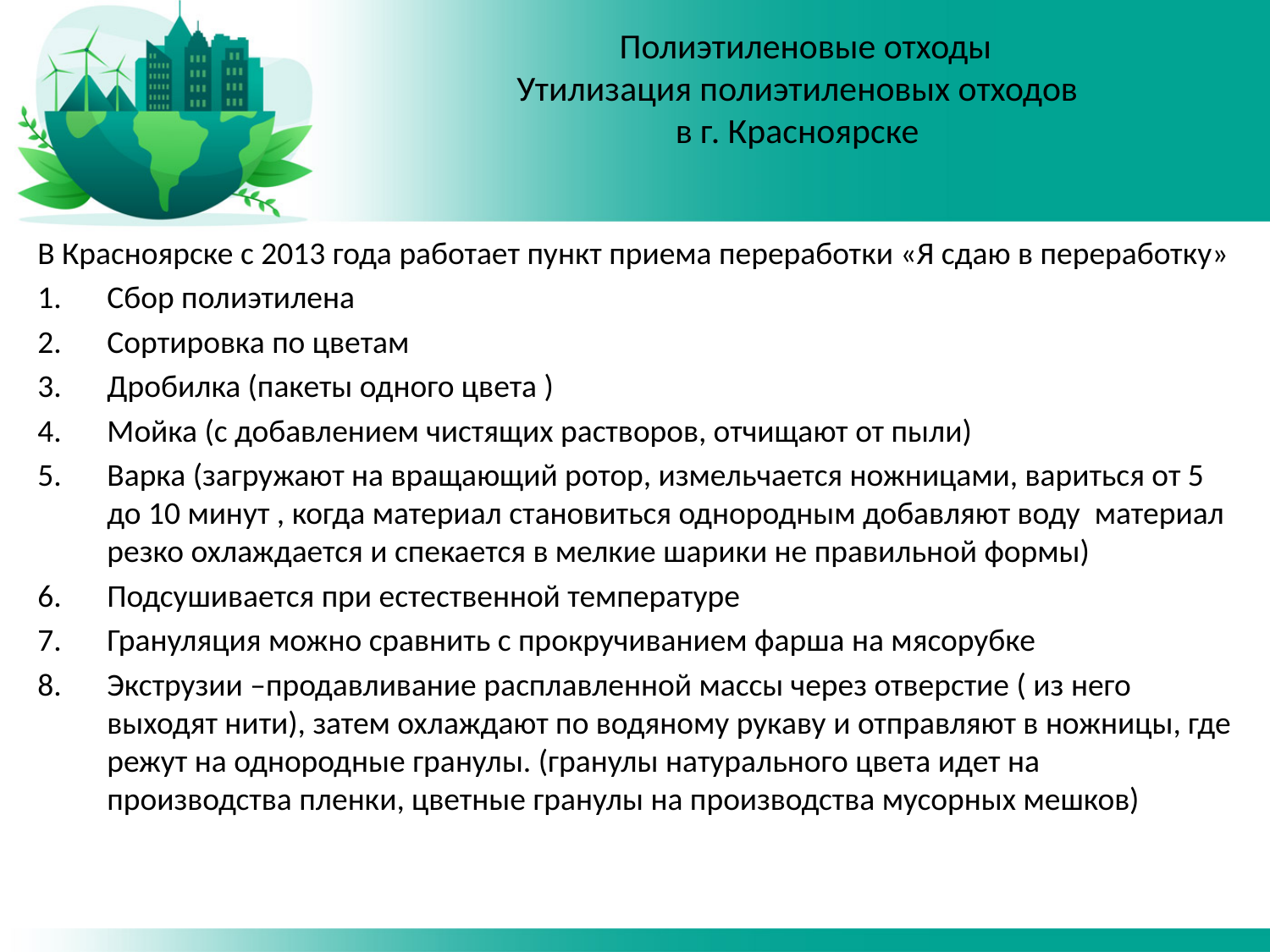

# Полиэтиленовые отходы Утилизация полиэтиленовых отходов в г. Красноярске
В Красноярске с 2013 года работает пункт приема переработки «Я сдаю в переработку»
Сбор полиэтилена
Сортировка по цветам
Дробилка (пакеты одного цвета )
Мойка (с добавлением чистящих растворов, отчищают от пыли)
Варка (загружают на вращающий ротор, измельчается ножницами, вариться от 5 до 10 минут , когда материал становиться однородным добавляют воду  материал резко охлаждается и спекается в мелкие шарики не правильной формы)
Подсушивается при естественной температуре
Грануляция можно сравнить с прокручиванием фарша на мясорубке
Экструзии –продавливание расплавленной массы через отверстие ( из него выходят нити), затем охлаждают по водяному рукаву и отправляют в ножницы, где режут на однородные гранулы. (гранулы натурального цвета идет на производства пленки, цветные гранулы на производства мусорных мешков)